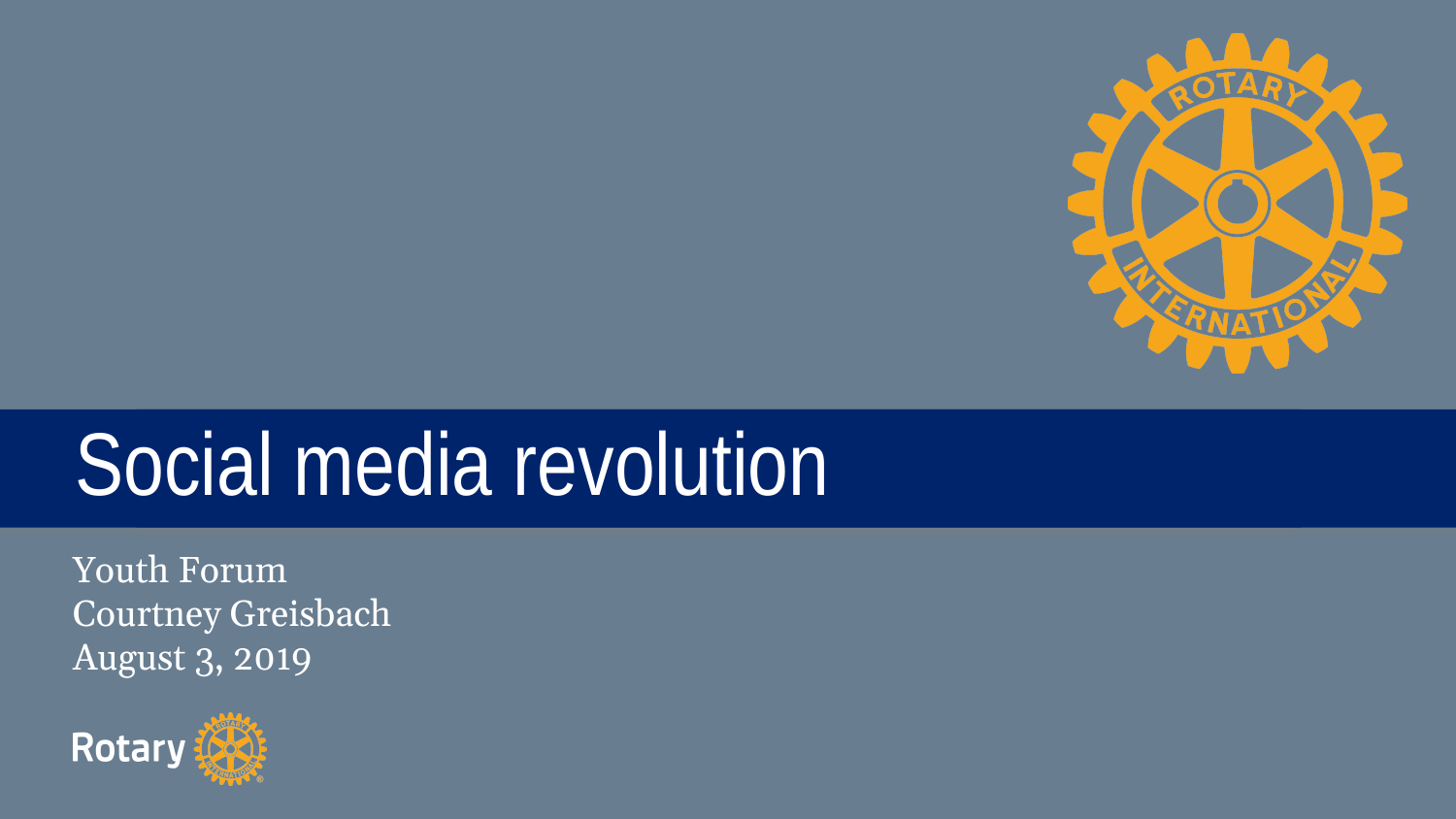

# Social media revolution

TITLE
Youth Forum
Courtney Greisbach
August 3, 2019